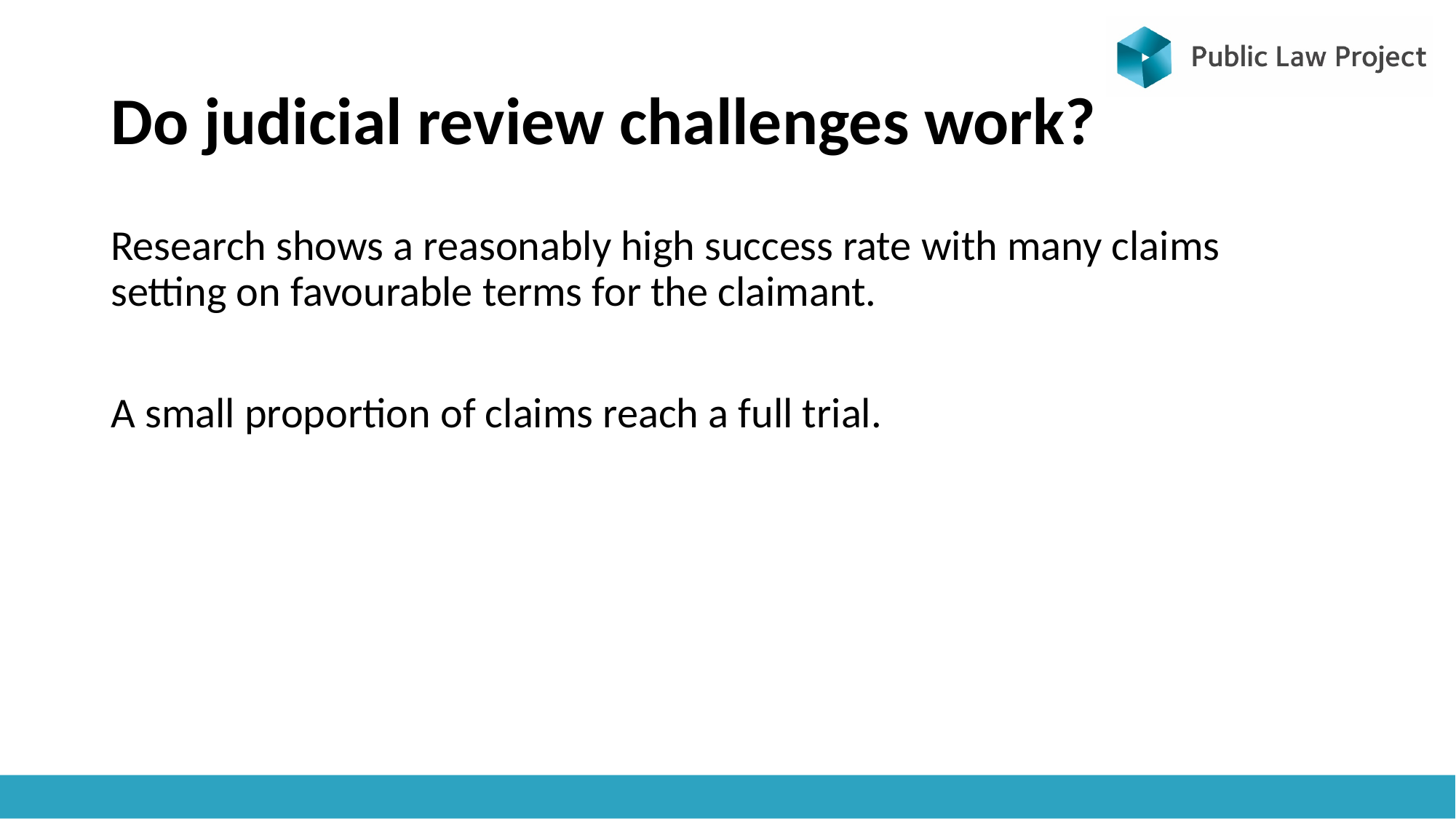

# Do judicial review challenges work?
Research shows a reasonably high success rate with many claims setting on favourable terms for the claimant.

A small proportion of claims reach a full trial.